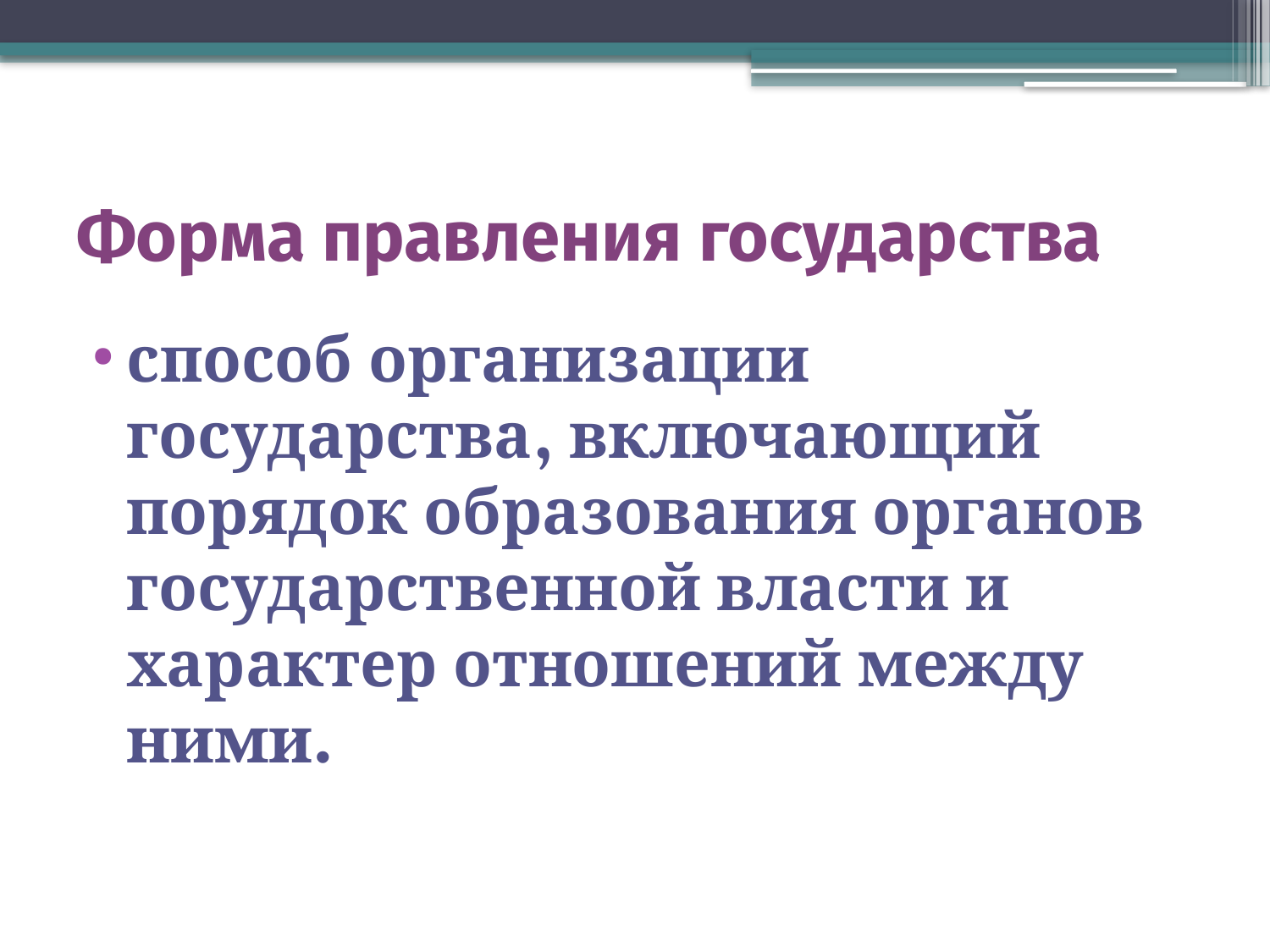

Форма правления государства
способ организации государства, включающий порядок образования органов государственной власти и характер отношений между ними.